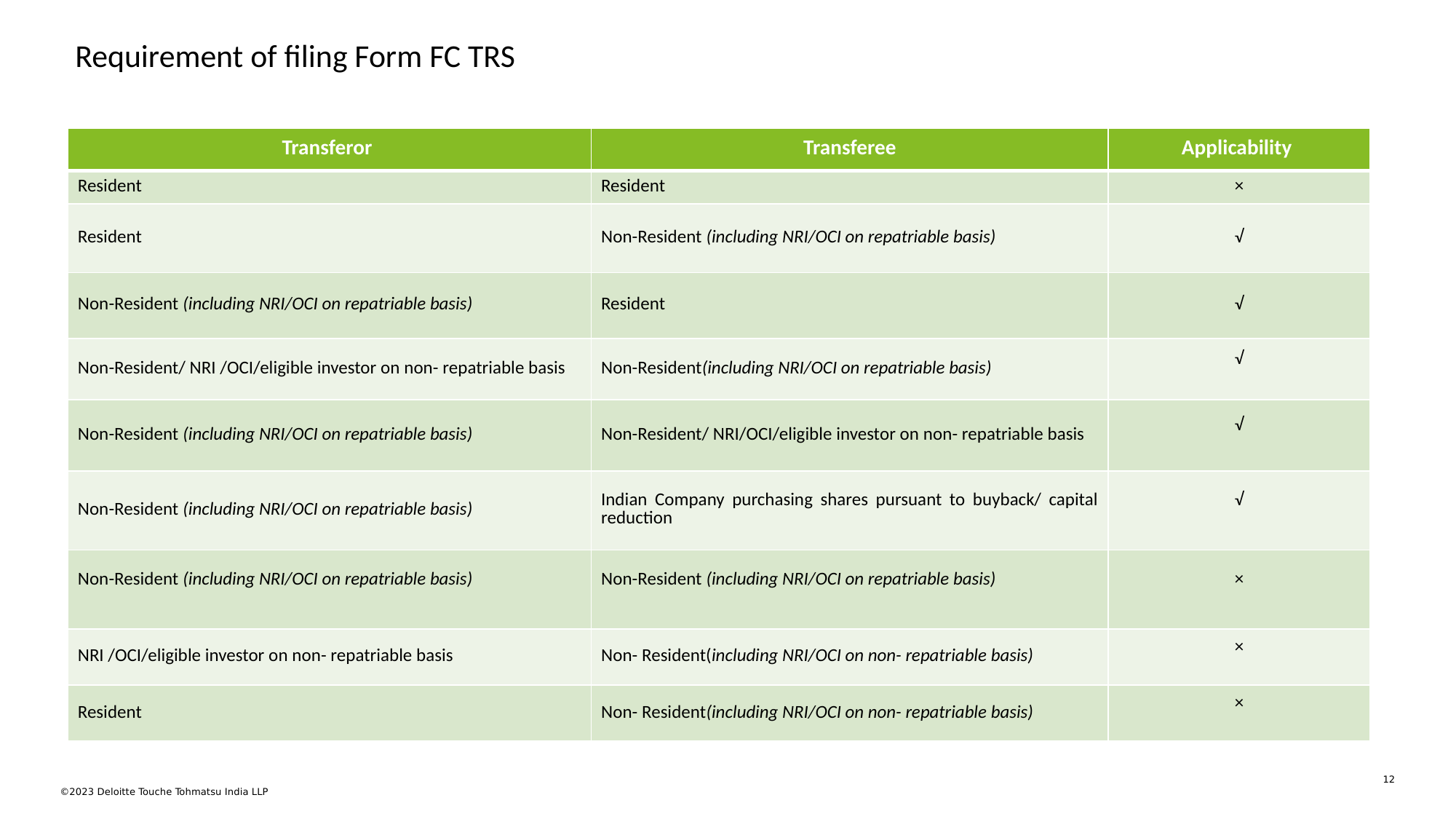

Requirement of filing Form FC TRS
| Transferor | Transferee | Applicability |
| --- | --- | --- |
| Resident | Resident | × |
| Resident | Non-Resident (including NRI/OCI on repatriable basis) | √ |
| Non-Resident (including NRI/OCI on repatriable basis) | Resident | √ |
| Non-Resident/ NRI /OCI/eligible investor on non- repatriable basis | Non-Resident(including NRI/OCI on repatriable basis) | √ |
| Non-Resident (including NRI/OCI on repatriable basis) | Non-Resident/ NRI/OCI/eligible investor on non- repatriable basis | √ |
| Non-Resident (including NRI/OCI on repatriable basis) | Indian Company purchasing shares pursuant to buyback/ capital reduction | √ |
| Non-Resident (including NRI/OCI on repatriable basis) | Non-Resident (including NRI/OCI on repatriable basis) | × |
| NRI /OCI/eligible investor on non- repatriable basis | Non- Resident(including NRI/OCI on non- repatriable basis) | × |
| Resident | Non- Resident(including NRI/OCI on non- repatriable basis) | × |